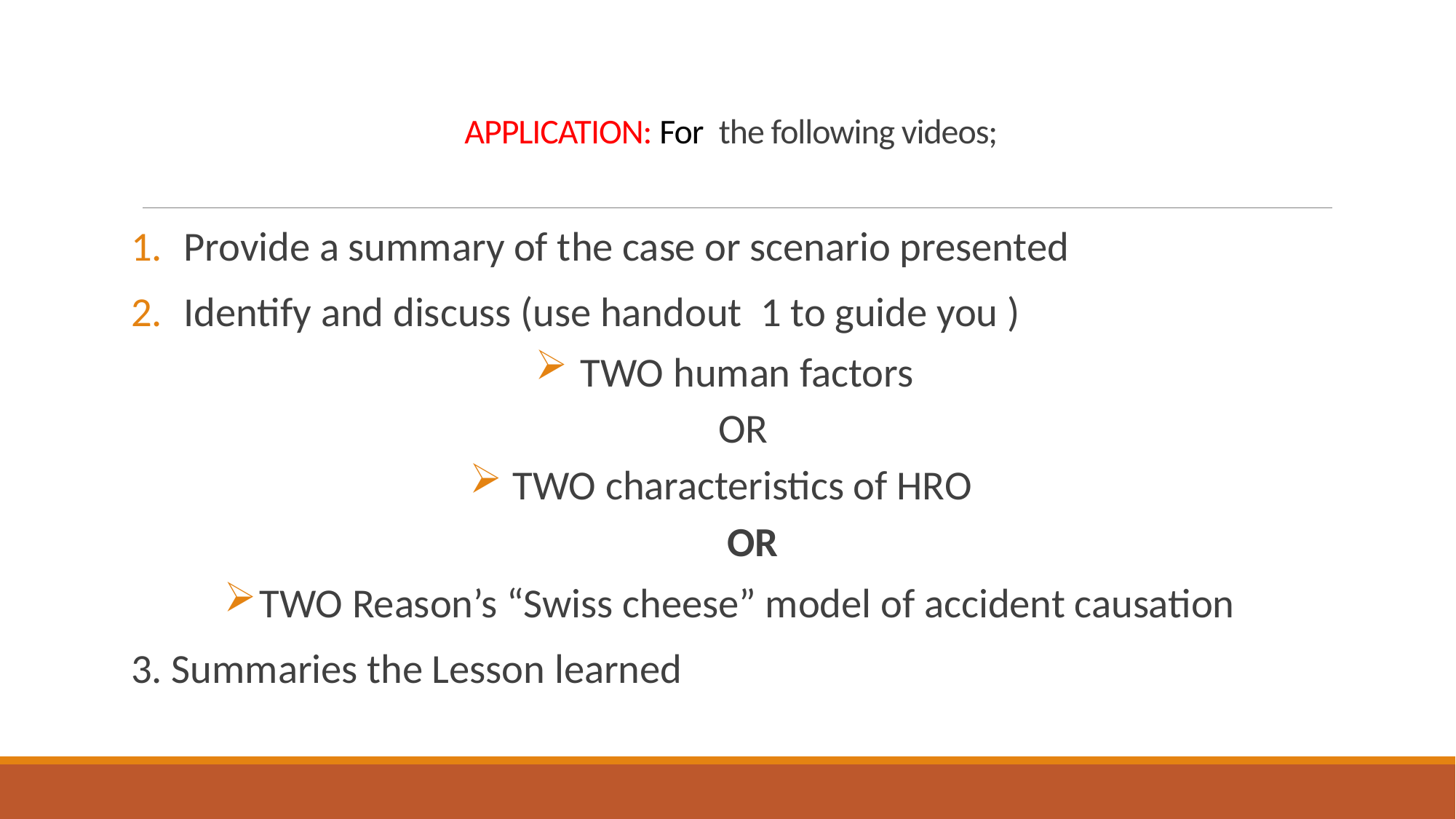

# APPLICATION: For  the following videos;
Provide a summary of the case or scenario presented
Identify and discuss (use handout  1 to guide you )
TWO human factors
OR
TWO characteristics of HRO
OR
TWO Reason’s “Swiss cheese” model of accident causation
3. Summaries the Lesson learned